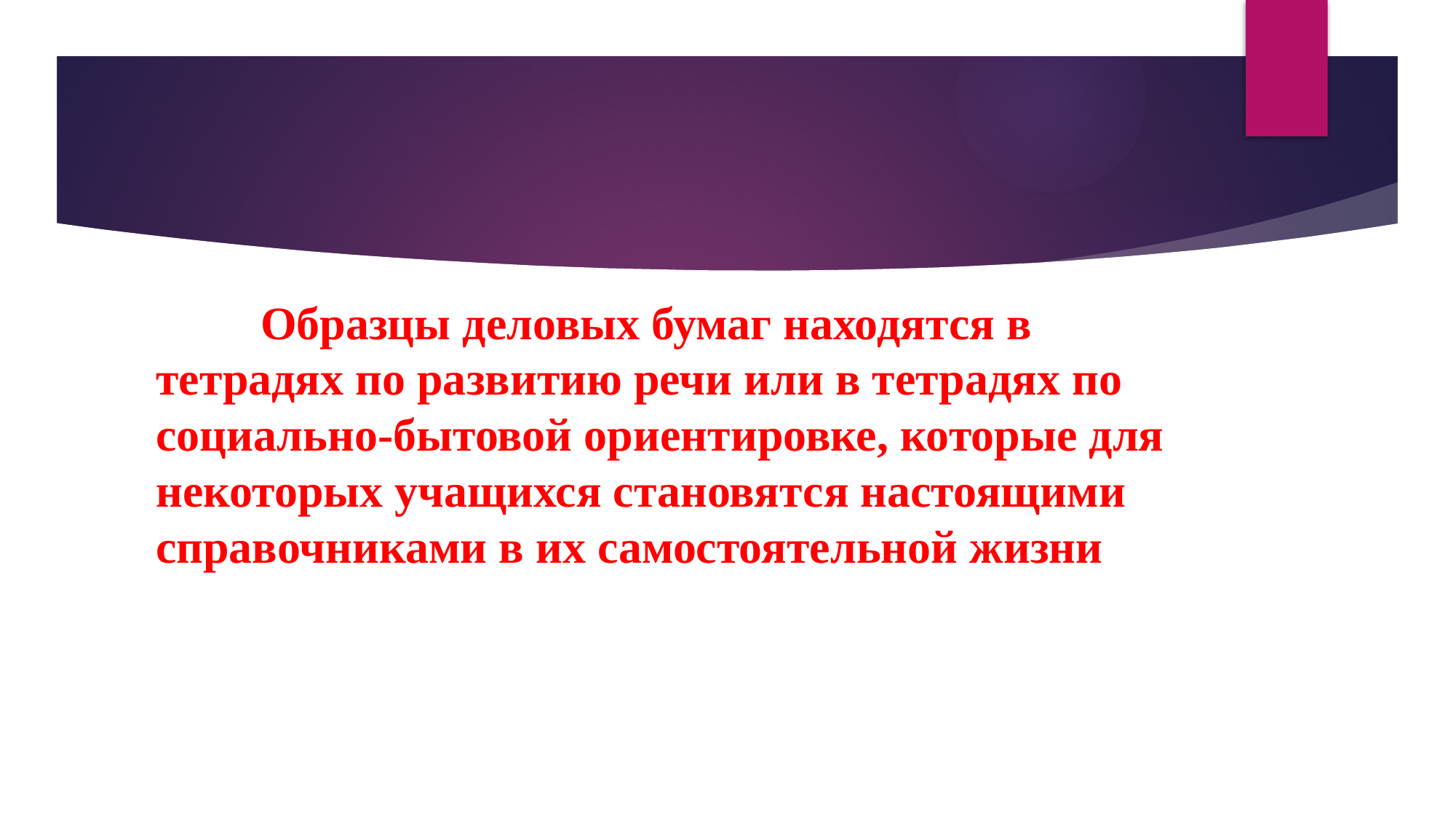

#
	Образцы деловых бумаг находятся в тетрадях по развитию речи или в тетрадях по социально-бытовой ориентировке, которые для некоторых учащихся становятся настоящими справочниками в их самостоятельной жизни